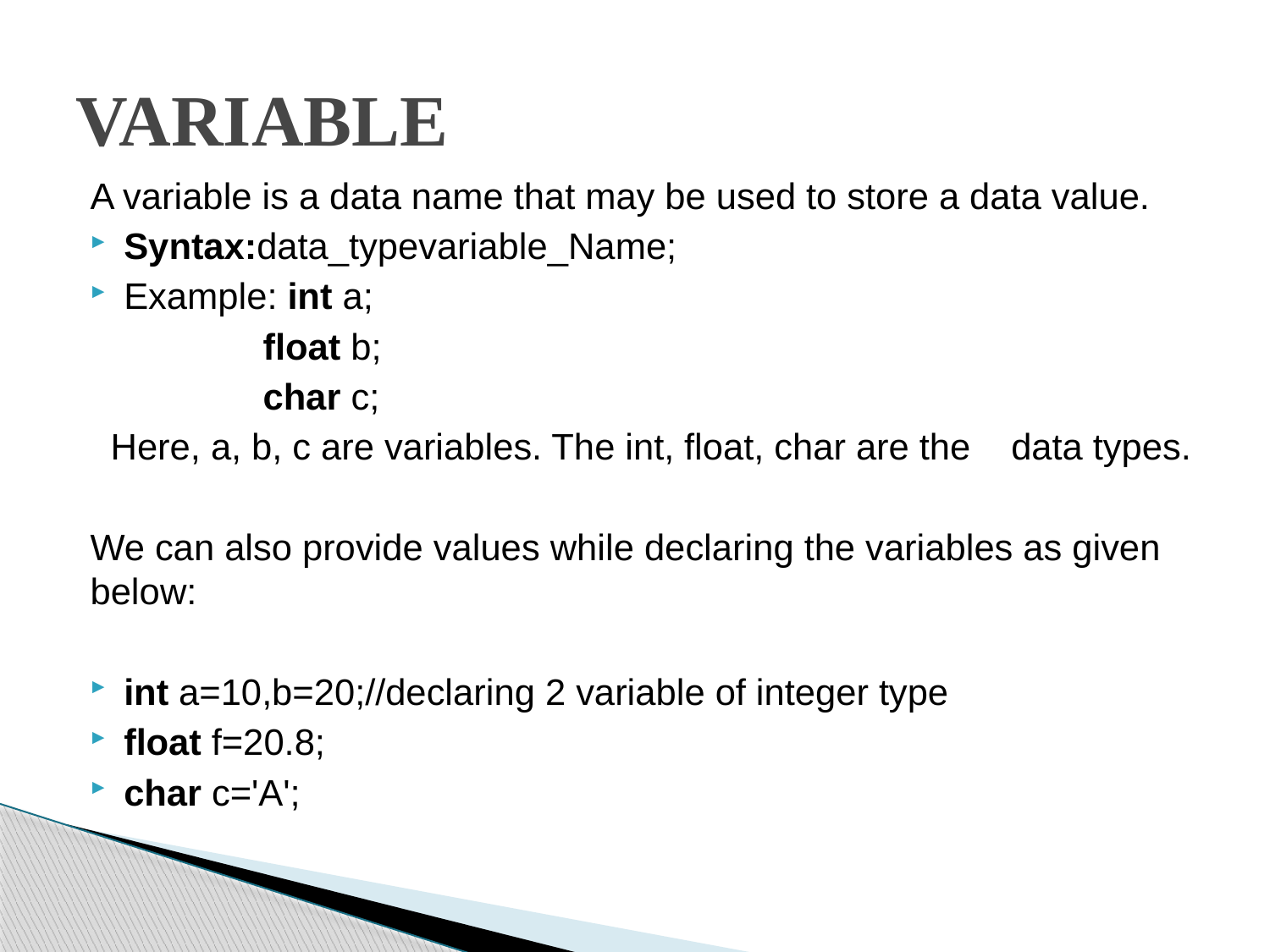

# VARIABLE
A variable is a data name that may be used to store a data value.
Syntax:data_typevariable_Name;
Example: int a;
                 float b;
                 char c;
  Here, a, b, c are variables. The int, float, char are the    data types.

We can also provide values while declaring the variables as given below:

int a=10,b=20;//declaring 2 variable of integer type
float f=20.8;
char c='A';